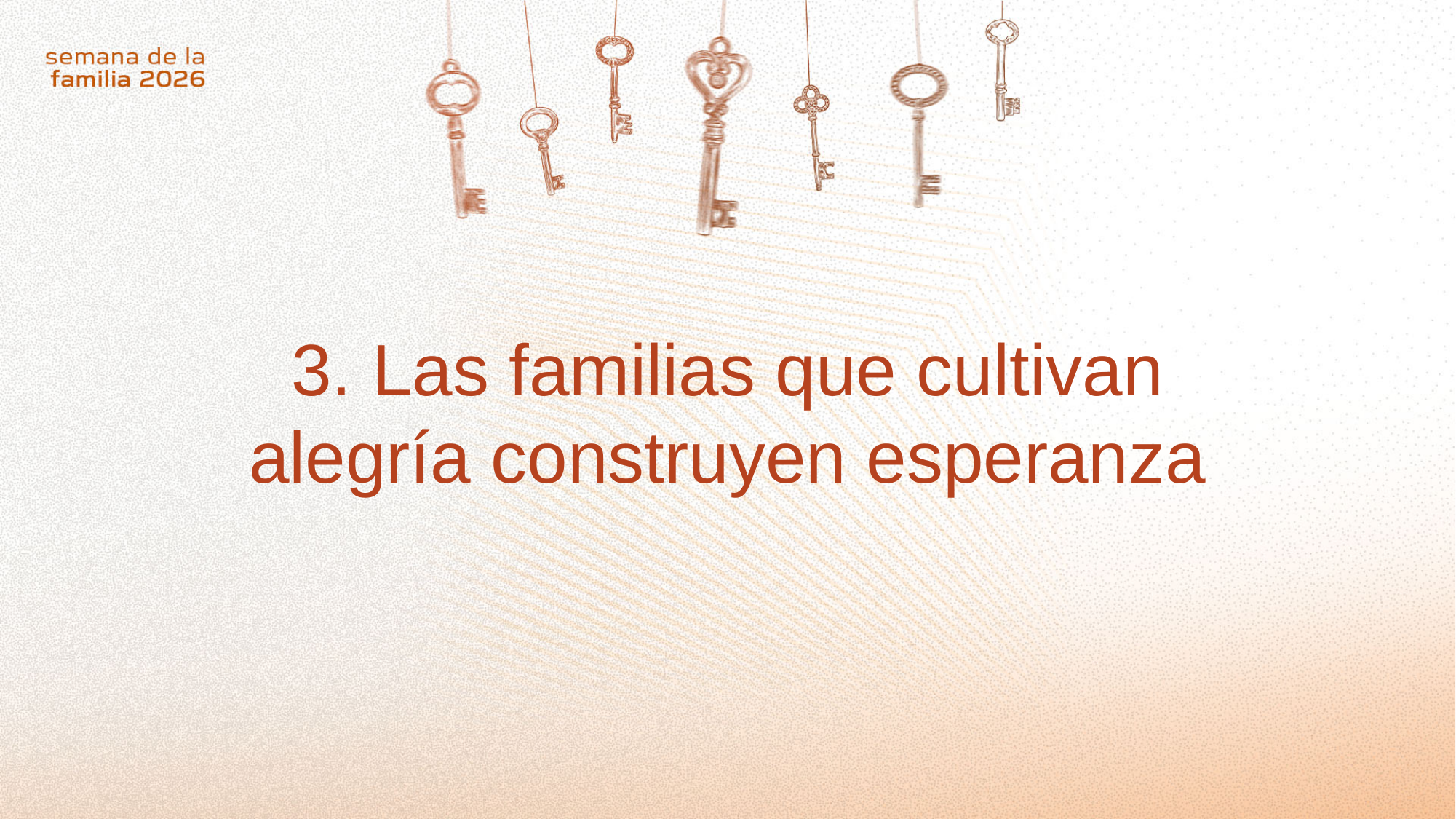

3. Las familias que cultivan alegría construyen esperanza